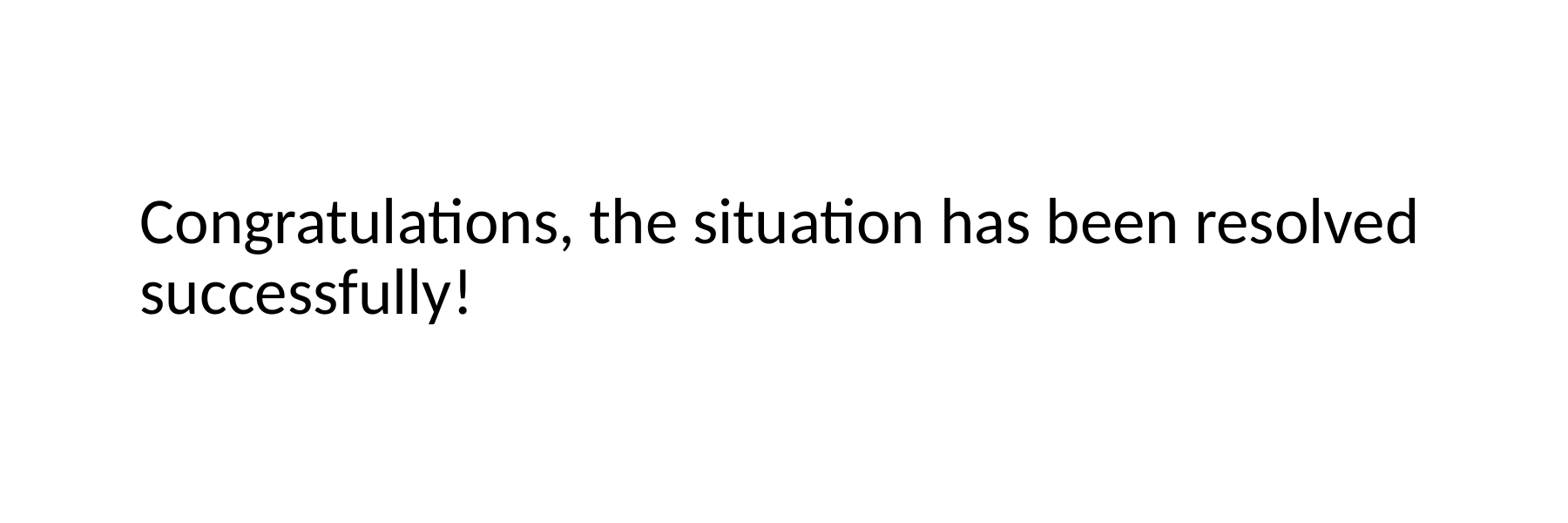

Congratulations, the situation has been resolved successfully!